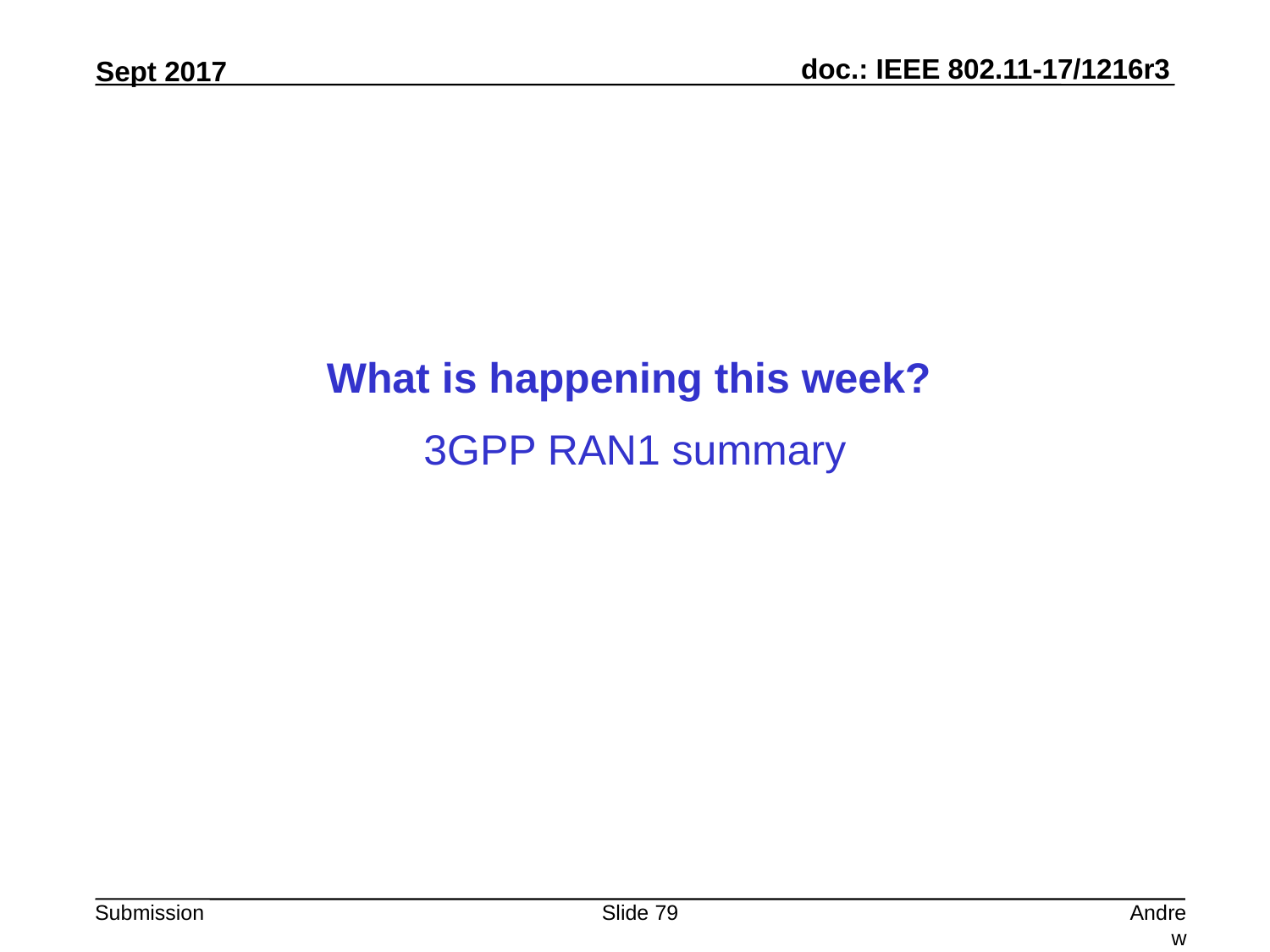

What is happening this week?
3GPP RAN1 summary
Slide 79
Andrew Myles, Cisco